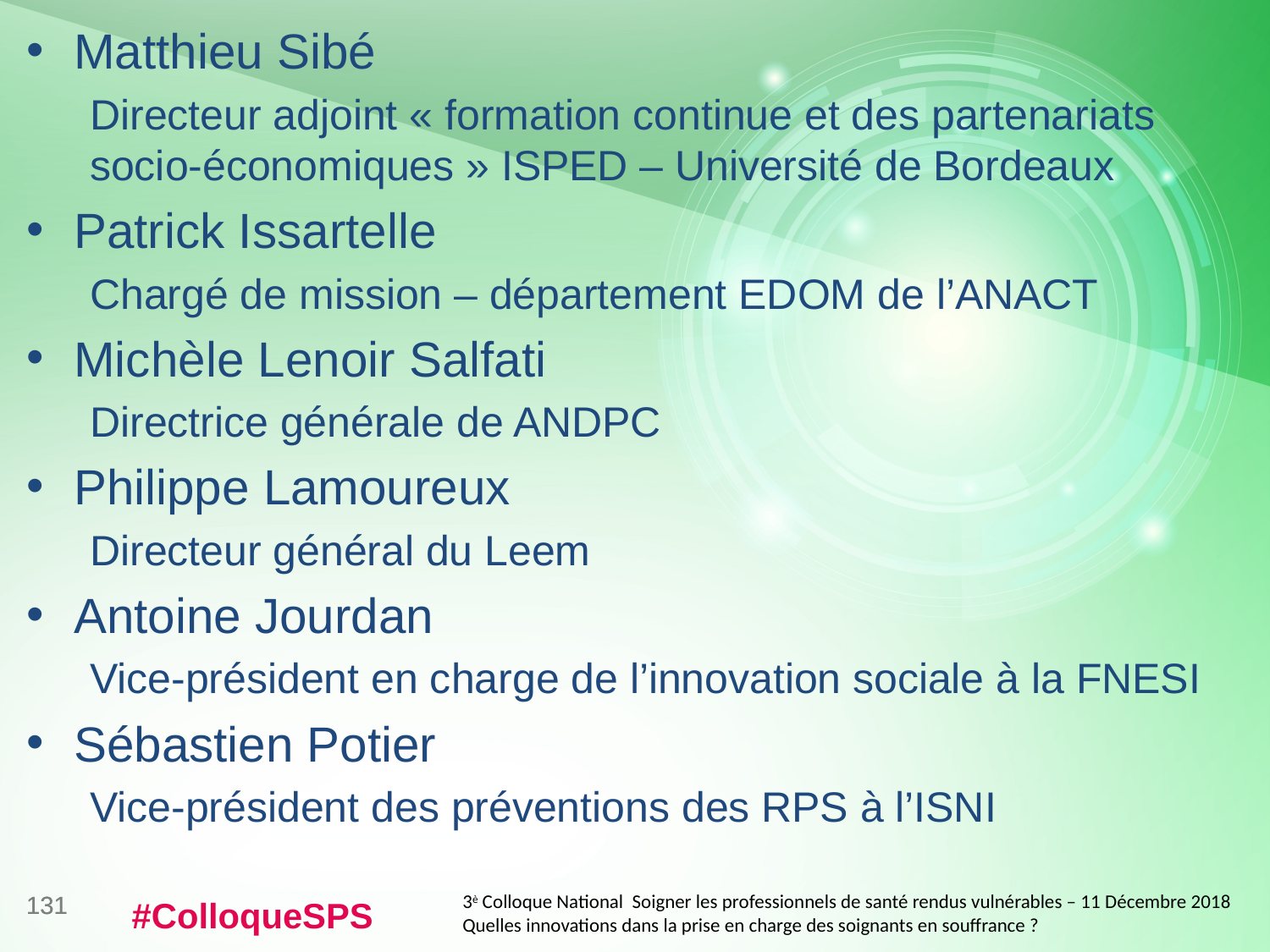

Matthieu Sibé
Directeur adjoint « formation continue et des partenariats socio-économiques » ISPED – Université de Bordeaux
Patrick Issartelle
Chargé de mission – département EDOM de l’ANACT
Michèle Lenoir Salfati
Directrice générale de ANDPC
Philippe Lamoureux
Directeur général du Leem
Antoine Jourdan
Vice-président en charge de l’innovation sociale à la FNESI
Sébastien Potier
Vice-président des préventions des RPS à l’ISNI

3è Colloque National  Soigner les professionnels de santé rendus vulnérables – 11 Décembre 2018
Quelles innovations dans la prise en charge des soignants en souffrance ?
131
131
#ColloqueSPS